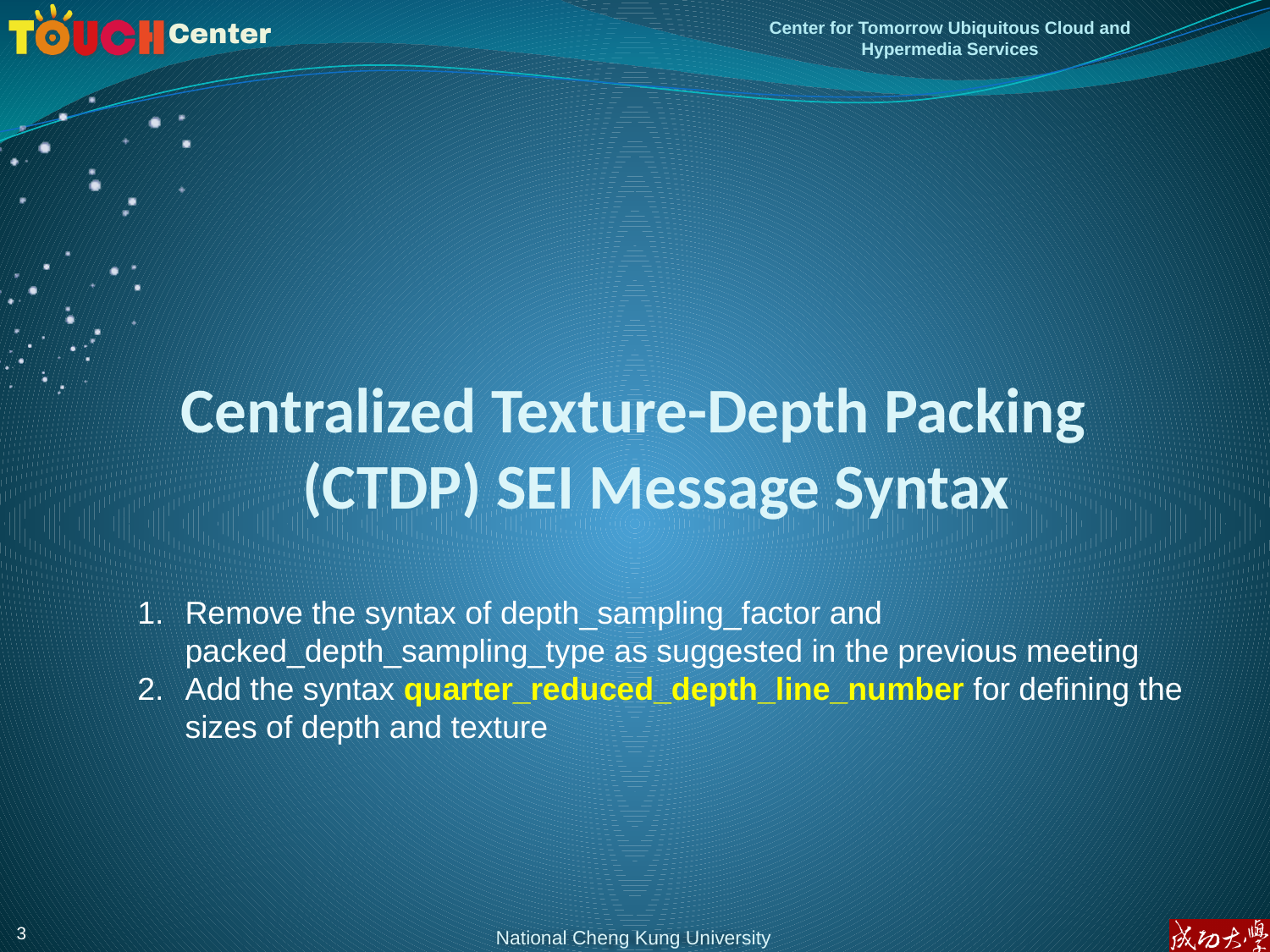

# Centralized Texture-Depth Packing (CTDP) SEI Message Syntax
Remove the syntax of depth_sampling_factor and packed_depth_sampling_type as suggested in the previous meeting
Add the syntax quarter_reduced_depth_line_number for defining the sizes of depth and texture